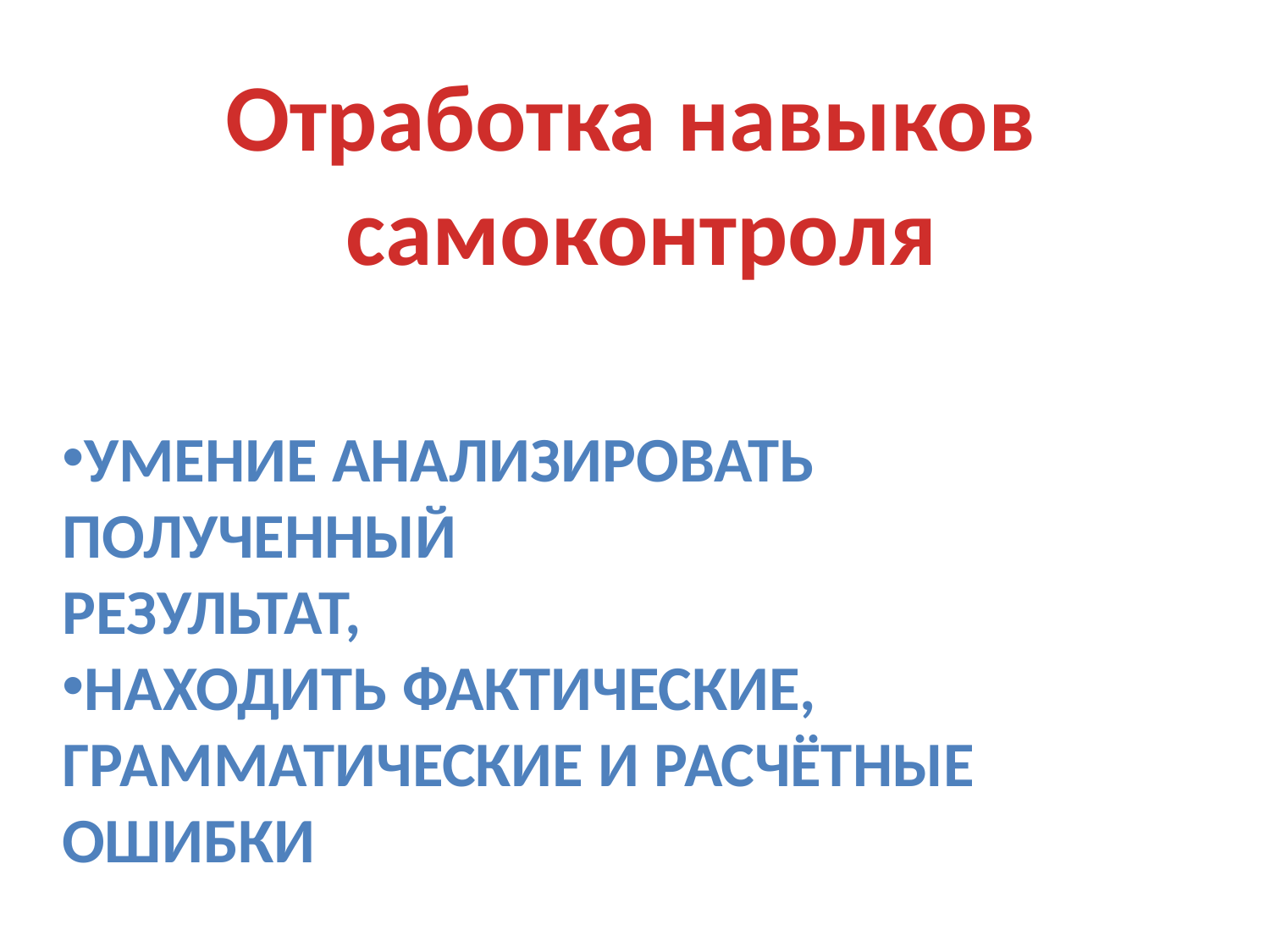

Отработка навыков
самоконтроля
умение анализировать полученный
Результат,
находить фактические,
грамматические и расчётные ошибки